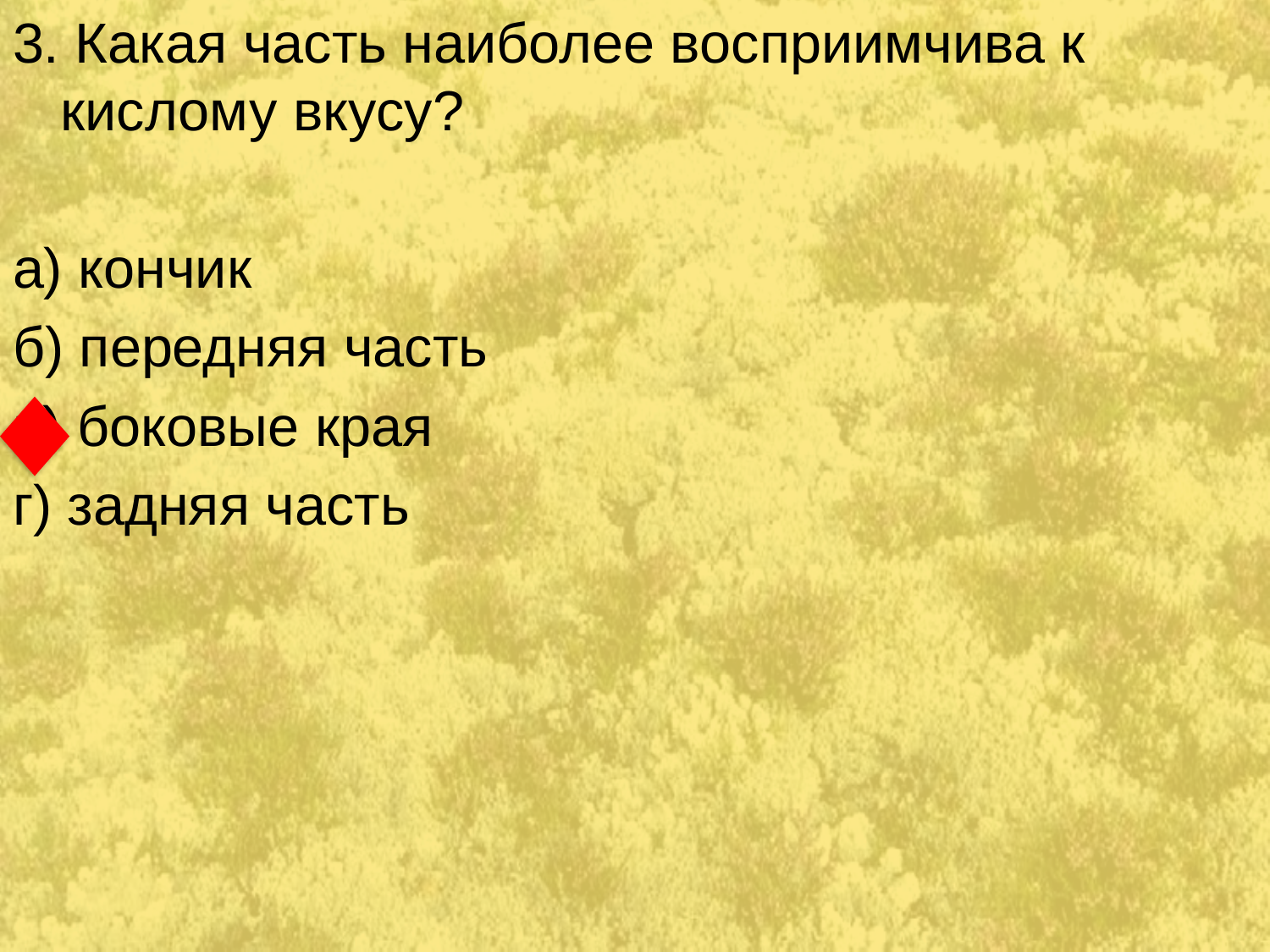

3. Какая часть наиболее восприимчива к кислому вкусу?

а) кончик
б) передняя часть
в) боковые края
г) задняя часть